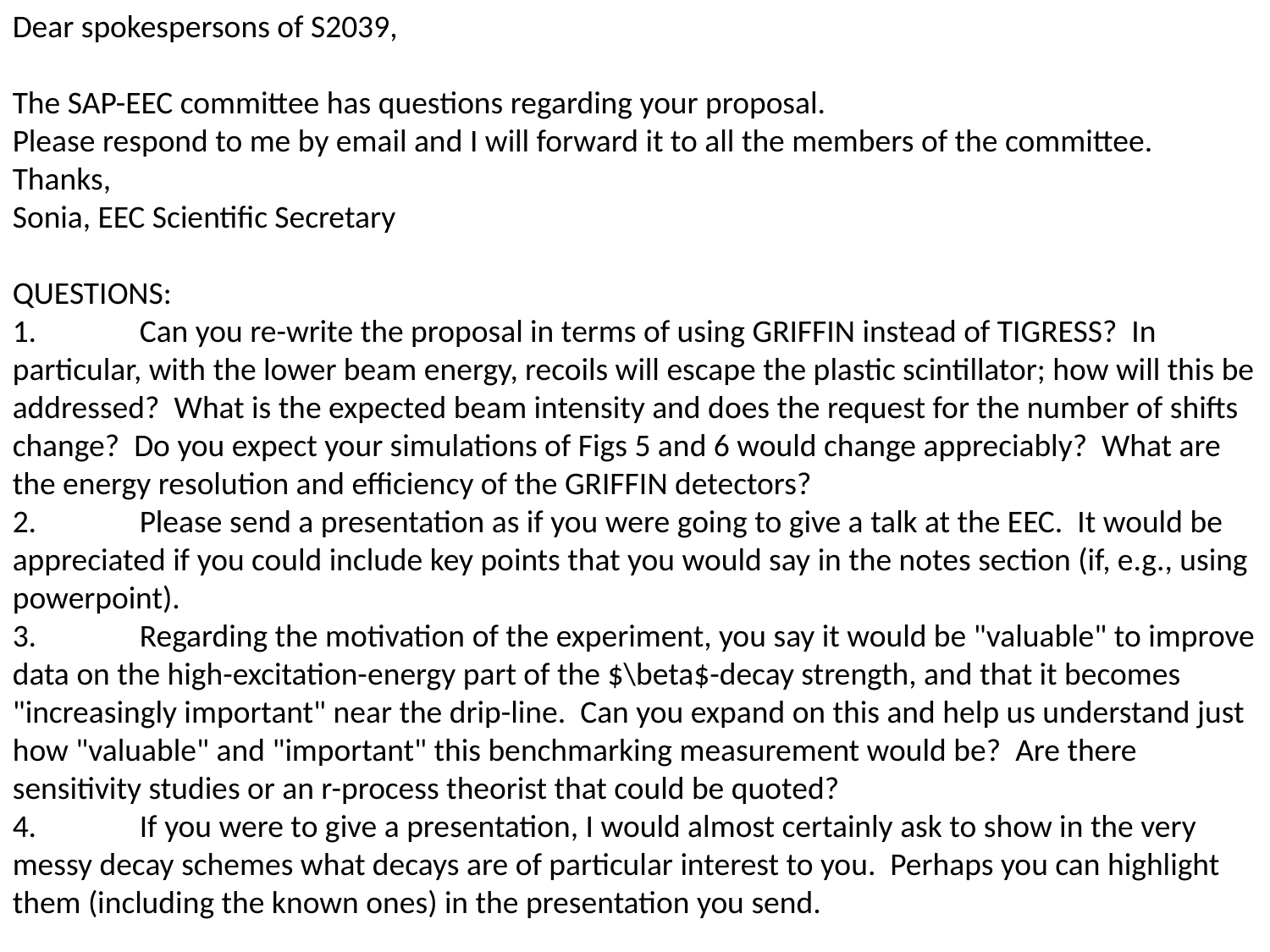

Dear spokespersons of S2039,

The SAP-EEC committee has questions regarding your proposal.
Please respond to me by email and I will forward it to all the members of the committee.
Thanks,
Sonia, EEC Scientific Secretary

QUESTIONS:
1.	Can you re-write the proposal in terms of using GRIFFIN instead of TIGRESS?  In particular, with the lower beam energy, recoils will escape the plastic scintillator; how will this be addressed?  What is the expected beam intensity and does the request for the number of shifts change?  Do you expect your simulations of Figs 5 and 6 would change appreciably?  What are the energy resolution and efficiency of the GRIFFIN detectors?
2.	Please send a presentation as if you were going to give a talk at the EEC.  It would be appreciated if you could include key points that you would say in the notes section (if, e.g., using powerpoint).
3.	Regarding the motivation of the experiment, you say it would be "valuable" to improve data on the high-excitation-energy part of the $\beta$-decay strength, and that it becomes "increasingly important" near the drip-line.  Can you expand on this and help us understand just how "valuable" and "important" this benchmarking measurement would be?  Are there sensitivity studies or an r-process theorist that could be quoted?
4.	If you were to give a presentation, I would almost certainly ask to show in the very messy decay schemes what decays are of particular interest to you.  Perhaps you can highlight them (including the known ones) in the presentation you send.